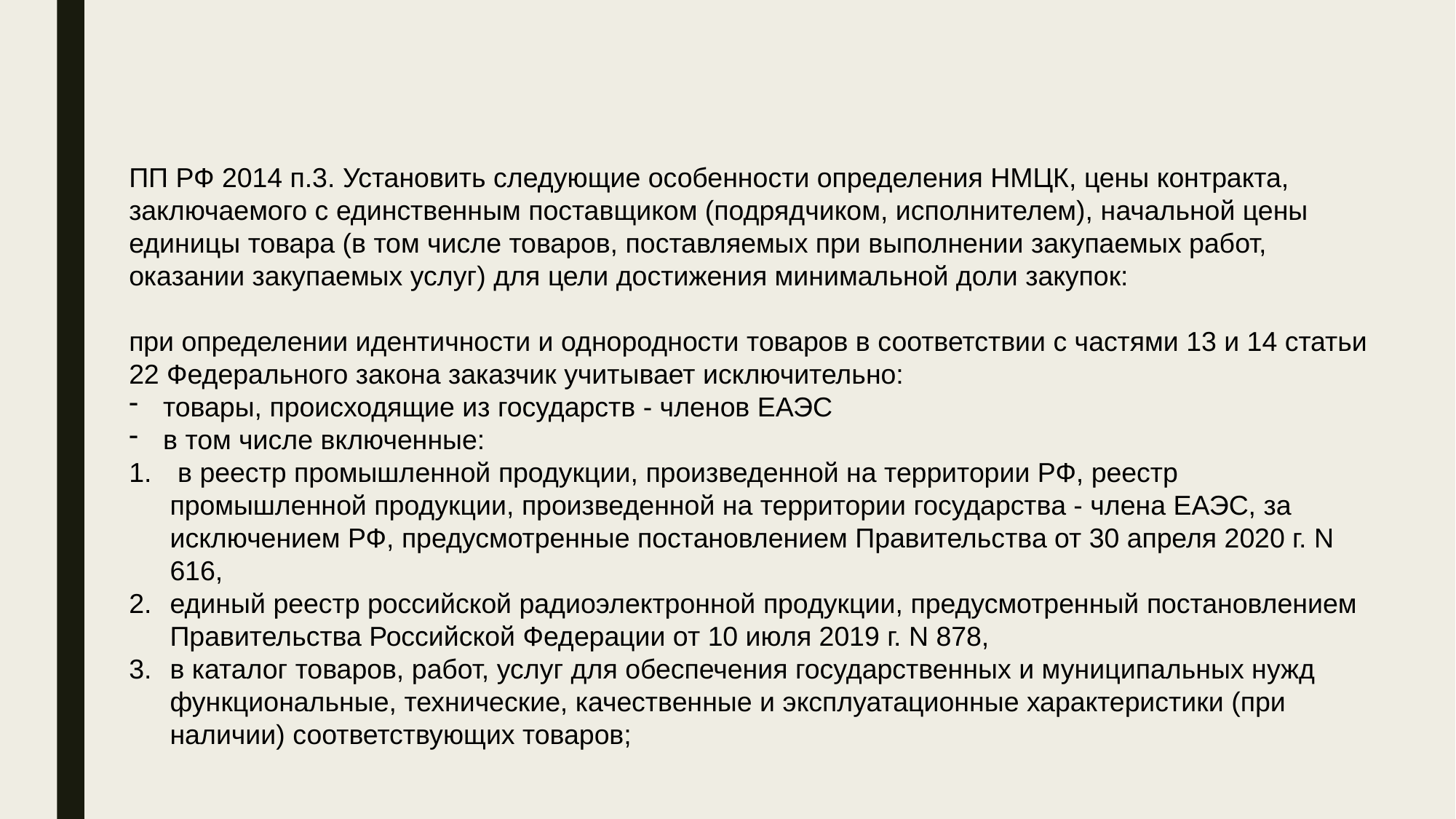

ПП РФ 2014 п.3. Установить следующие особенности определения НМЦК, цены контракта, заключаемого с единственным поставщиком (подрядчиком, исполнителем), начальной цены единицы товара (в том числе товаров, поставляемых при выполнении закупаемых работ, оказании закупаемых услуг) для цели достижения минимальной доли закупок:
при определении идентичности и однородности товаров в соответствии с частями 13 и 14 статьи 22 Федерального закона заказчик учитывает исключительно:
товары, происходящие из государств - членов ЕАЭС
в том числе включенные:
 в реестр промышленной продукции, произведенной на территории РФ, реестр промышленной продукции, произведенной на территории государства - члена ЕАЭС, за исключением РФ, предусмотренные постановлением Правительства от 30 апреля 2020 г. N 616,
единый реестр российской радиоэлектронной продукции, предусмотренный постановлением Правительства Российской Федерации от 10 июля 2019 г. N 878,
в каталог товаров, работ, услуг для обеспечения государственных и муниципальных нужд функциональные, технические, качественные и эксплуатационные характеристики (при наличии) соответствующих товаров;